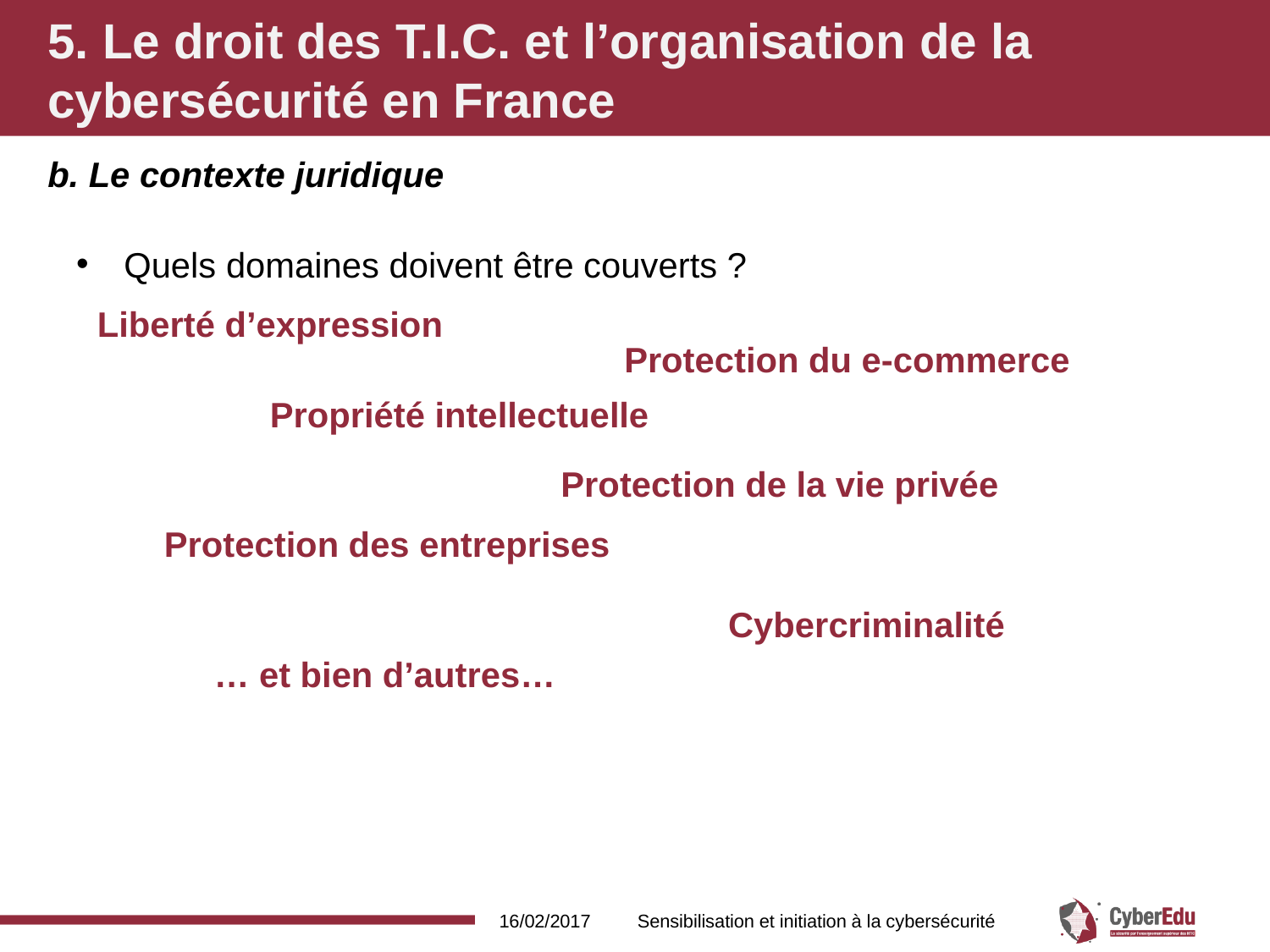

# 5. Le droit des T.I.C. et l’organisation de la cybersécurité en France
b. Le contexte juridique
Quels domaines doivent être couverts ?
Liberté d’expression
Protection du e-commerce
Propriété intellectuelle
Protection de la vie privée
Protection des entreprises
Cybercriminalité
… et bien d’autres…
16/02/2017
Sensibilisation et initiation à la cybersécurité